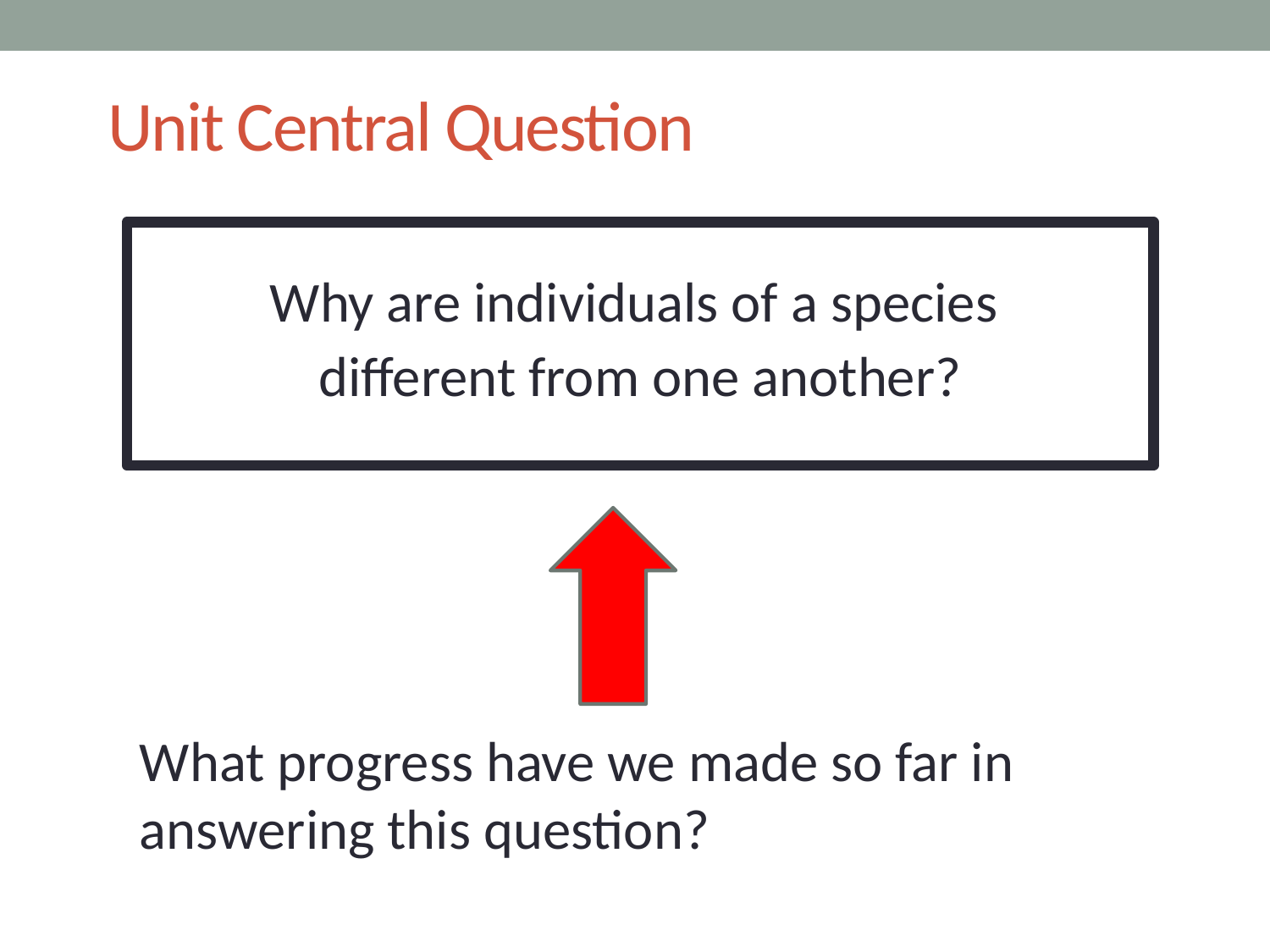

Unit Central Question

Why are individuals of a species
different from one another?

What progress have we made so far in answering this question?